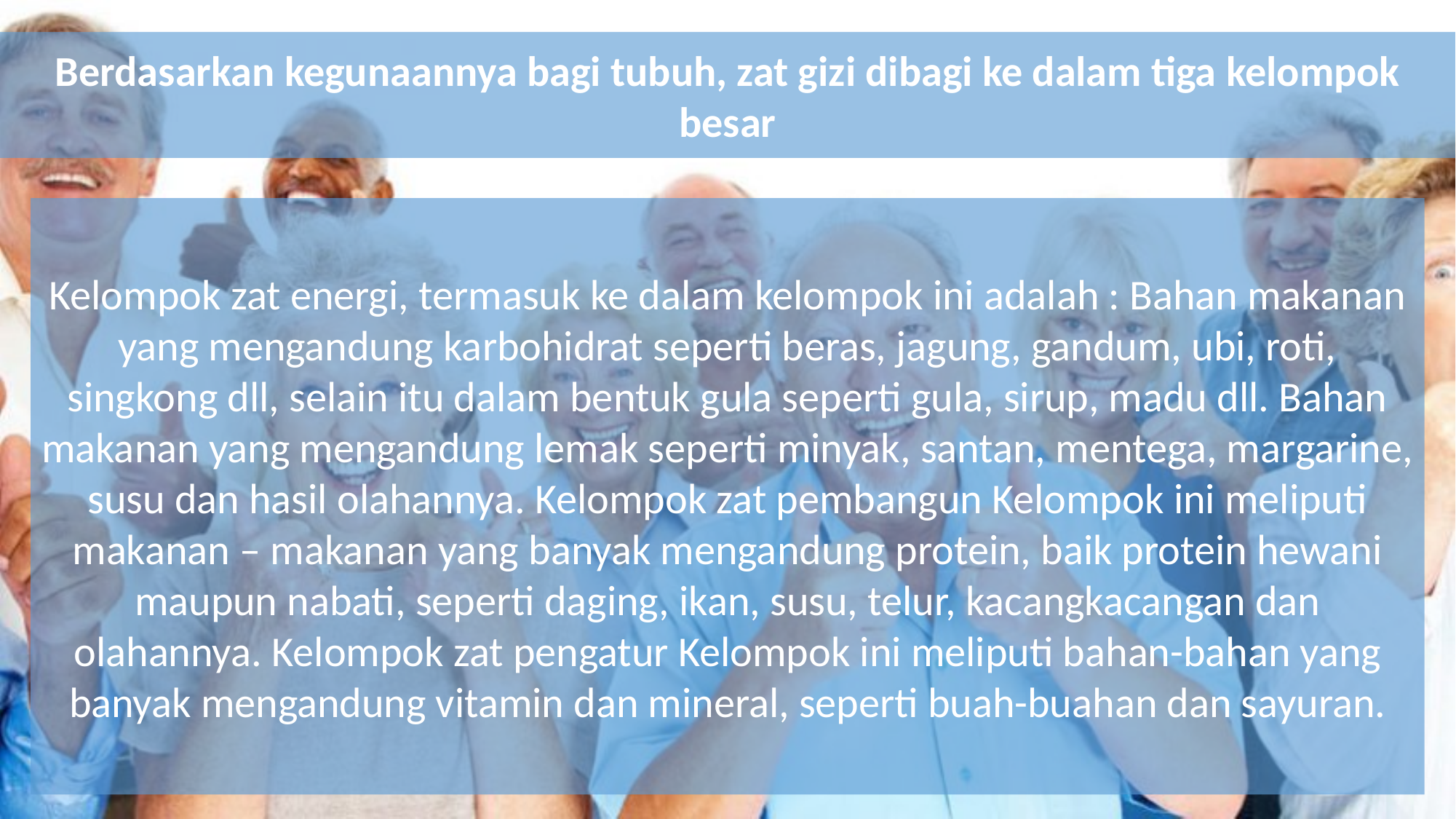

Berdasarkan kegunaannya bagi tubuh, zat gizi dibagi ke dalam tiga kelompok besar
Kelompok zat energi, termasuk ke dalam kelompok ini adalah : Bahan makanan yang mengandung karbohidrat seperti beras, jagung, gandum, ubi, roti, singkong dll, selain itu dalam bentuk gula seperti gula, sirup, madu dll. Bahan makanan yang mengandung lemak seperti minyak, santan, mentega, margarine, susu dan hasil olahannya. Kelompok zat pembangun Kelompok ini meliputi makanan – makanan yang banyak mengandung protein, baik protein hewani maupun nabati, seperti daging, ikan, susu, telur, kacangkacangan dan olahannya. Kelompok zat pengatur Kelompok ini meliputi bahan-bahan yang banyak mengandung vitamin dan mineral, seperti buah-buahan dan sayuran.